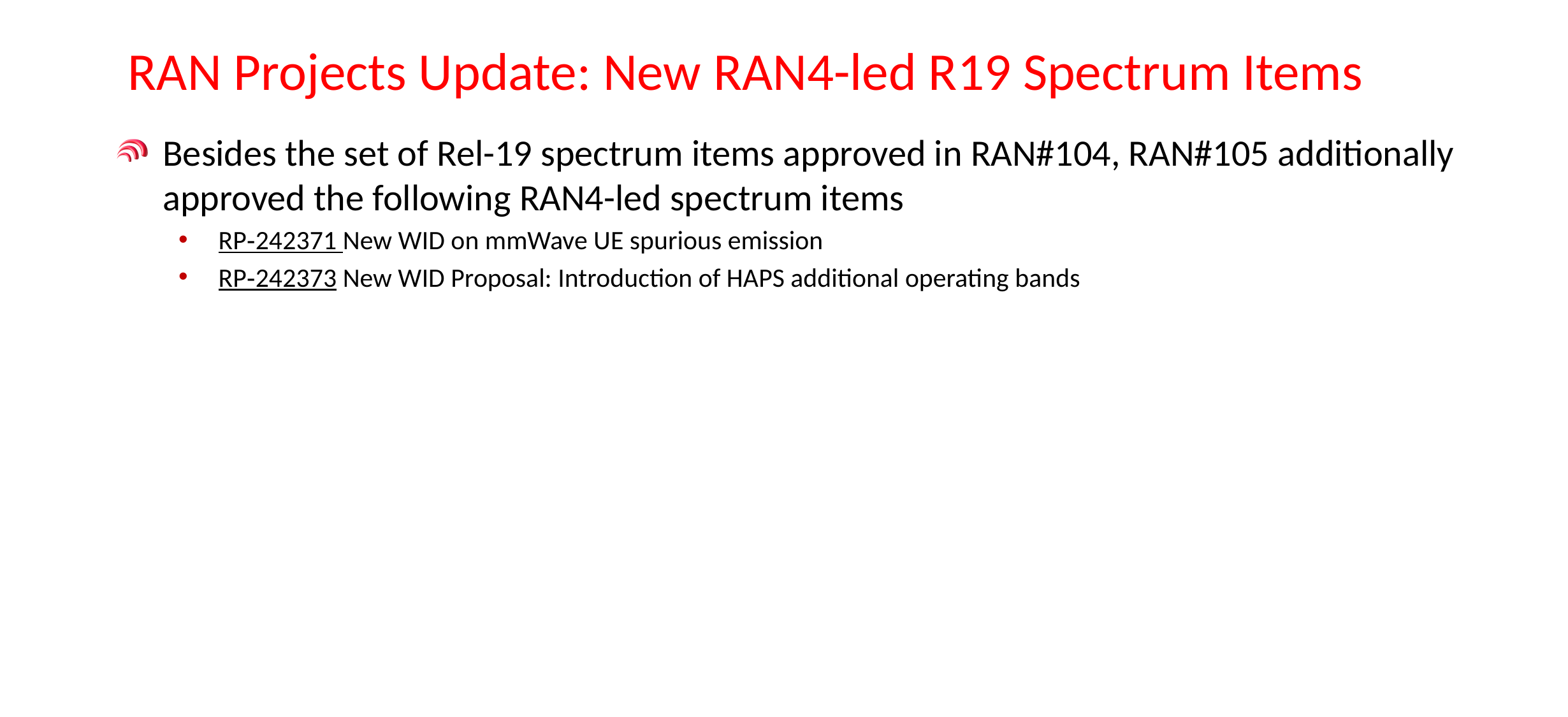

# RAN Projects Update: New RAN4-led R19 Spectrum Items
Besides the set of Rel-19 spectrum items approved in RAN#104, RAN#105 additionally approved the following RAN4-led spectrum items
RP‑242371 New WID on mmWave UE spurious emission
RP‑242373 New WID Proposal: Introduction of HAPS additional operating bands